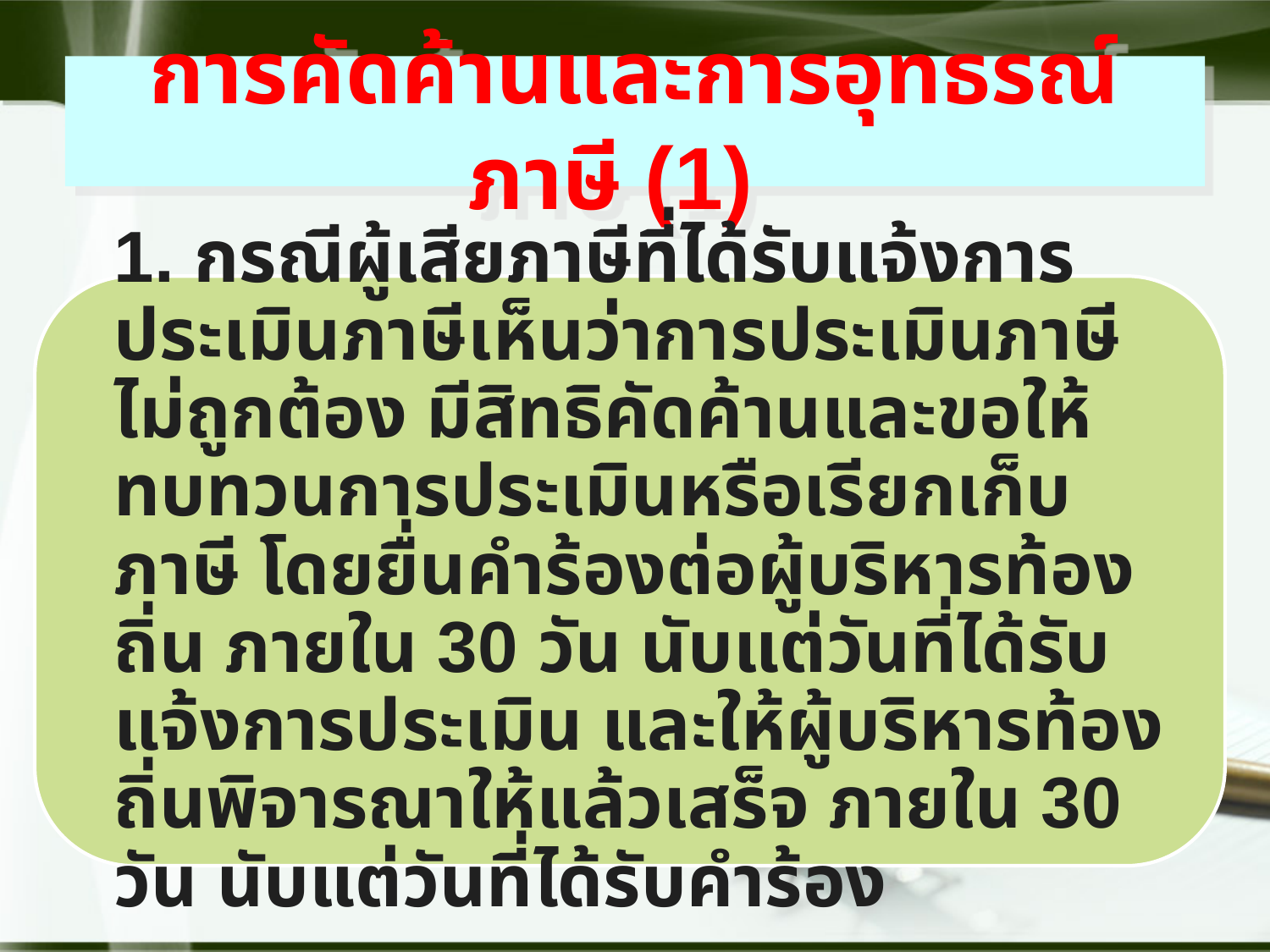

# การคัดค้านและการอุทธรณ์ภาษี (1)
1. กรณีผู้เสียภาษีที่ได้รับแจ้งการประเมินภาษีเห็นว่าการประเมินภาษีไม่ถูกต้อง มีสิทธิคัดค้านและขอให้ทบทวนการประเมินหรือเรียกเก็บภาษี โดยยื่นคำร้องต่อผู้บริหารท้องถิ่น ภายใน 30 วัน นับแต่วันที่ได้รับแจ้งการประเมิน และให้ผู้บริหารท้องถิ่นพิจารณาให้แล้วเสร็จ ภายใน 30 วัน นับแต่วันที่ได้รับคำร้อง